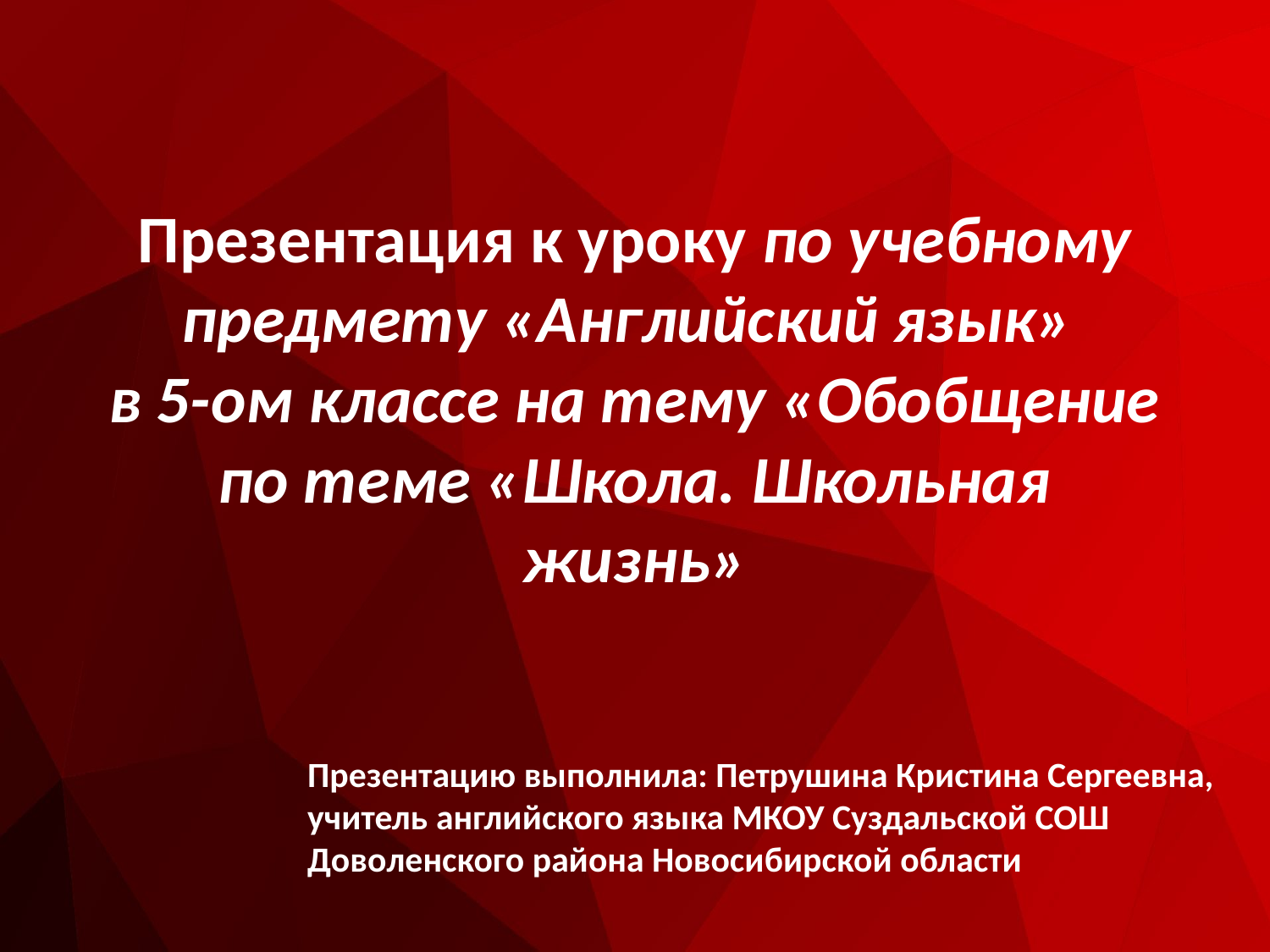

# Презентация к уроку по учебному предмету «Английский язык» в 5-ом классе на тему «Обобщение по теме «Школа. Школьная жизнь»
Презентацию выполнила: Петрушина Кристина Сергеевна,
учитель английского языка МКОУ Суздальской СОШ
Доволенского района Новосибирской области